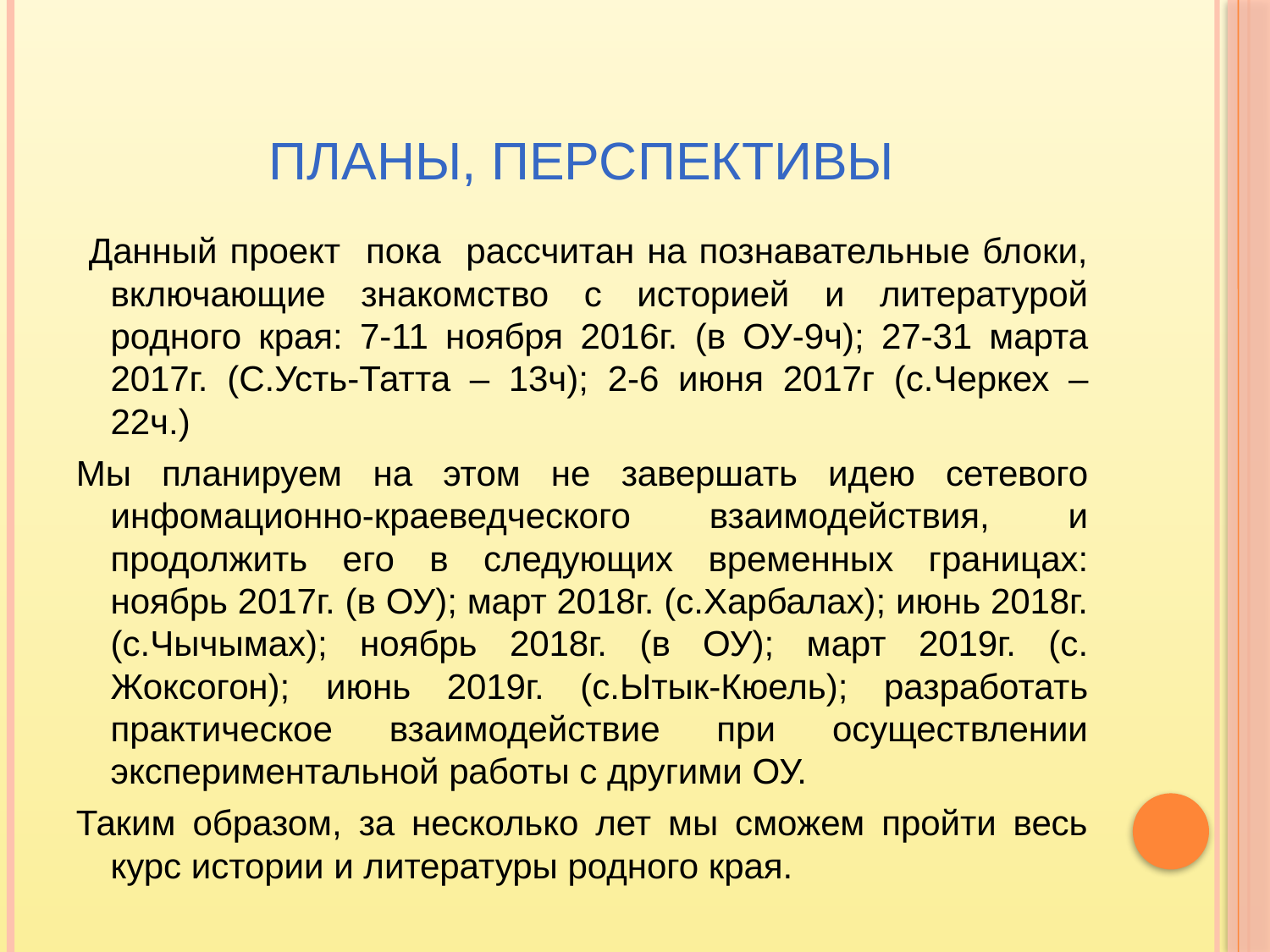

# Планы, перспективы
 Данный проект  пока  рассчитан на познавательные блоки, включающие знакомство с историей и литературой родного края: 7-11 ноября 2016г. (в ОУ-9ч); 27-31 марта 2017г. (С.Усть-Татта – 13ч); 2-6 июня 2017г (с.Черкех – 22ч.)
Мы планируем на этом не завершать идею сетевого инфомационно-краеведческого взаимодействия, и продолжить его в следующих временных границах: ноябрь 2017г. (в ОУ); март 2018г. (с.Харбалах); июнь 2018г. (с.Чычымах); ноябрь 2018г. (в ОУ); март 2019г. (с. Жоксогон); июнь 2019г. (с.Ытык-Кюель); разработать практическое взаимодействие при осуществлении экспериментальной работы с другими ОУ.
Таким образом, за несколько лет мы сможем пройти весь курс истории и литературы родного края.